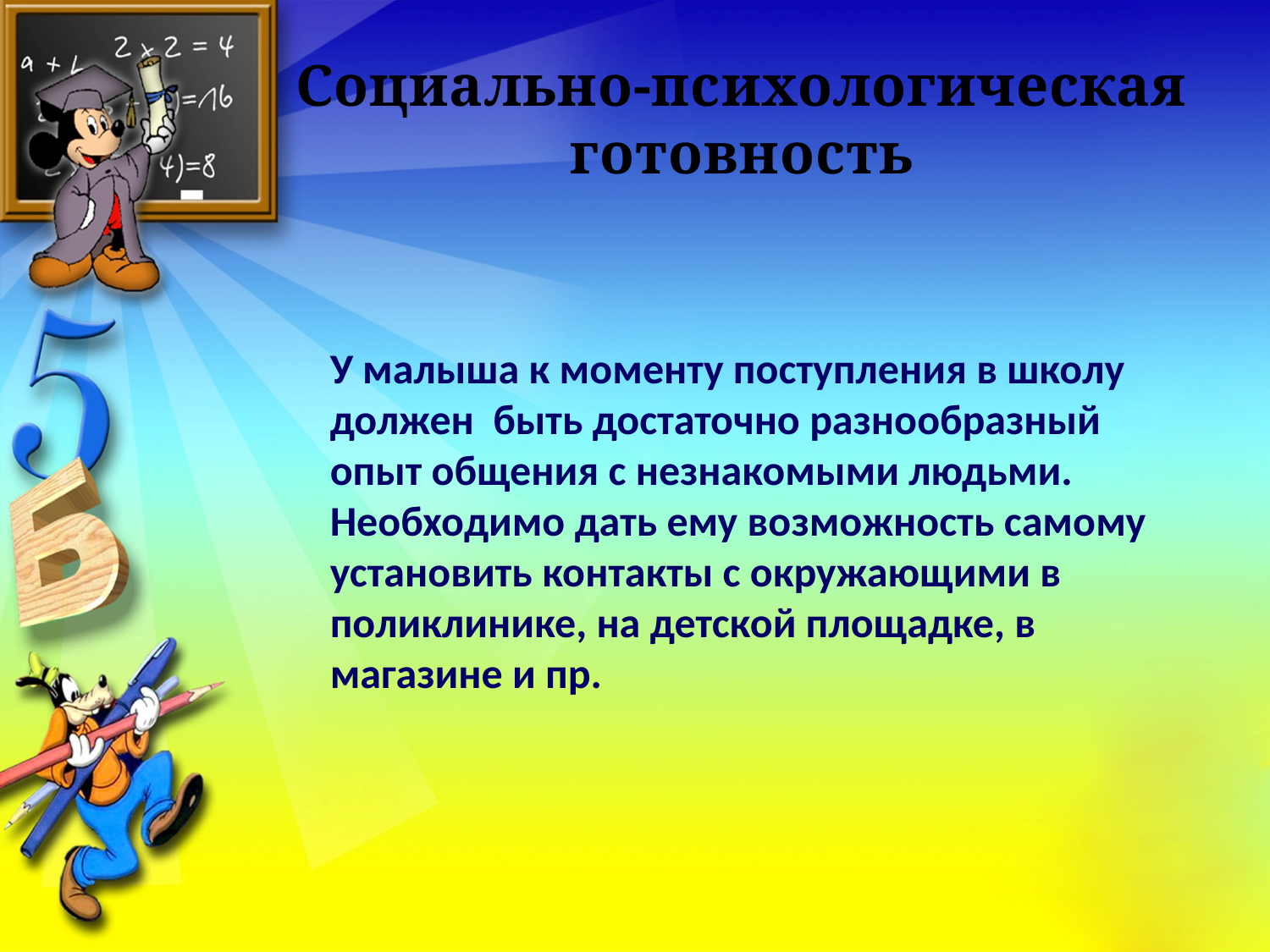

# Социально-психологическая готовность
У малыша к моменту поступления в школу должен  быть достаточно разнообразный опыт общения с незнакомыми людьми. Необходимо дать ему возможность самому установить контакты с окружающими в поликлинике, на детской площадке, в магазине и пр.